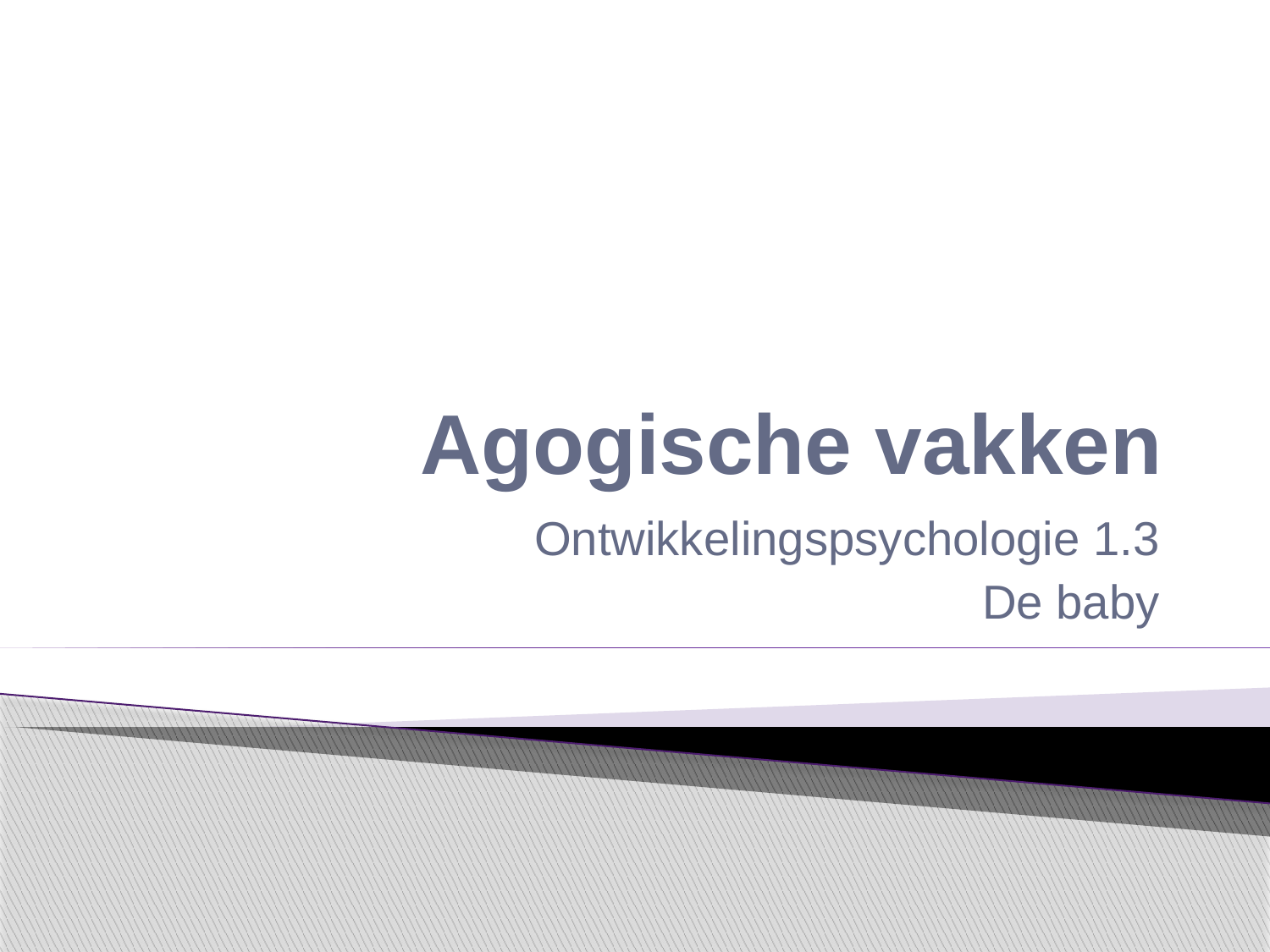

# Agogische vakken
Ontwikkelingspsychologie 1.3
De baby